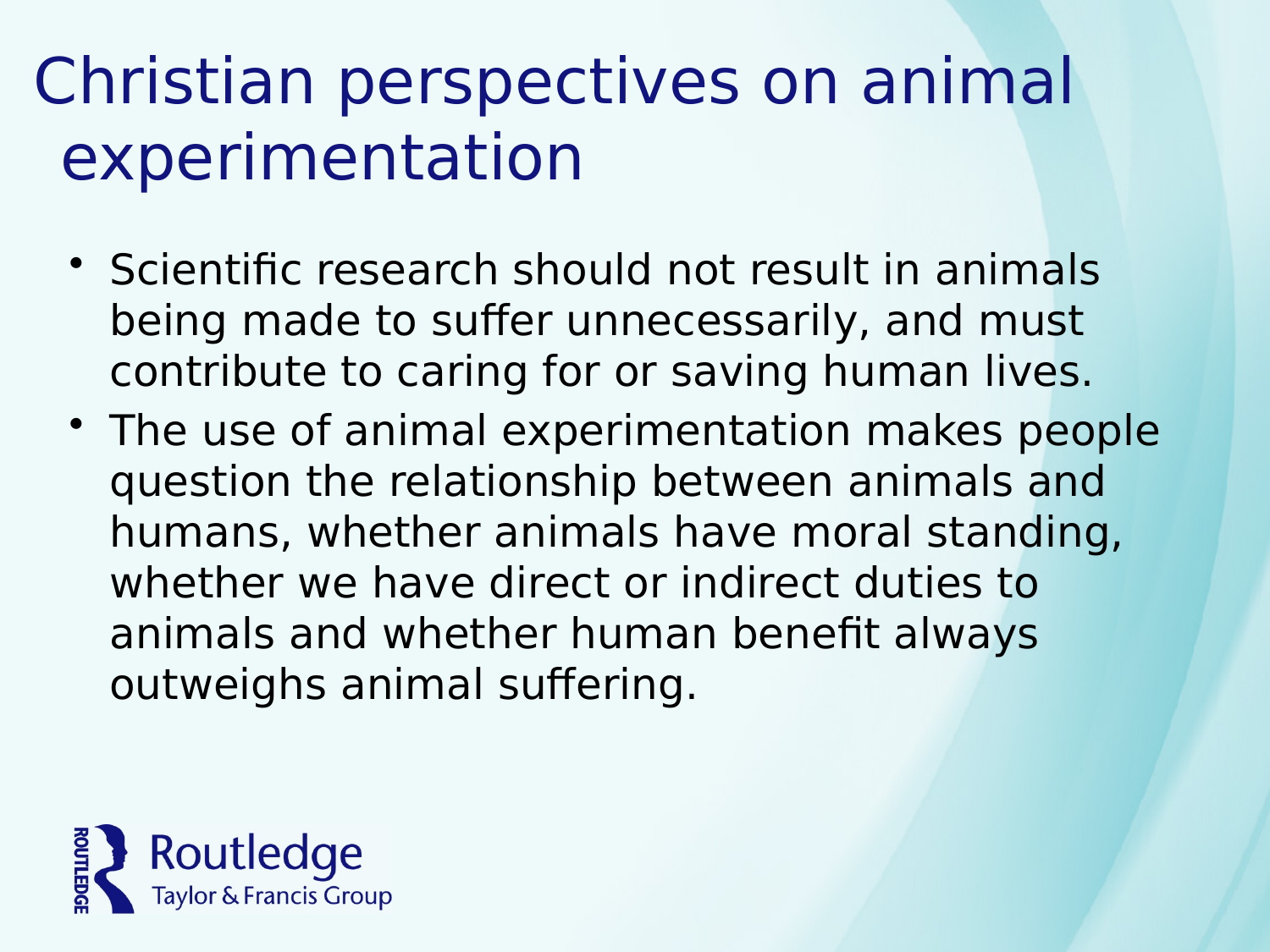

# Christian perspectives on animal experimentation
Scientific research should not result in animals being made to suffer unnecessarily, and must contribute to caring for or saving human lives.
The use of animal experimentation makes people question the relationship between animals and humans, whether animals have moral standing, whether we have direct or indirect duties to animals and whether human benefit always outweighs animal suffering.